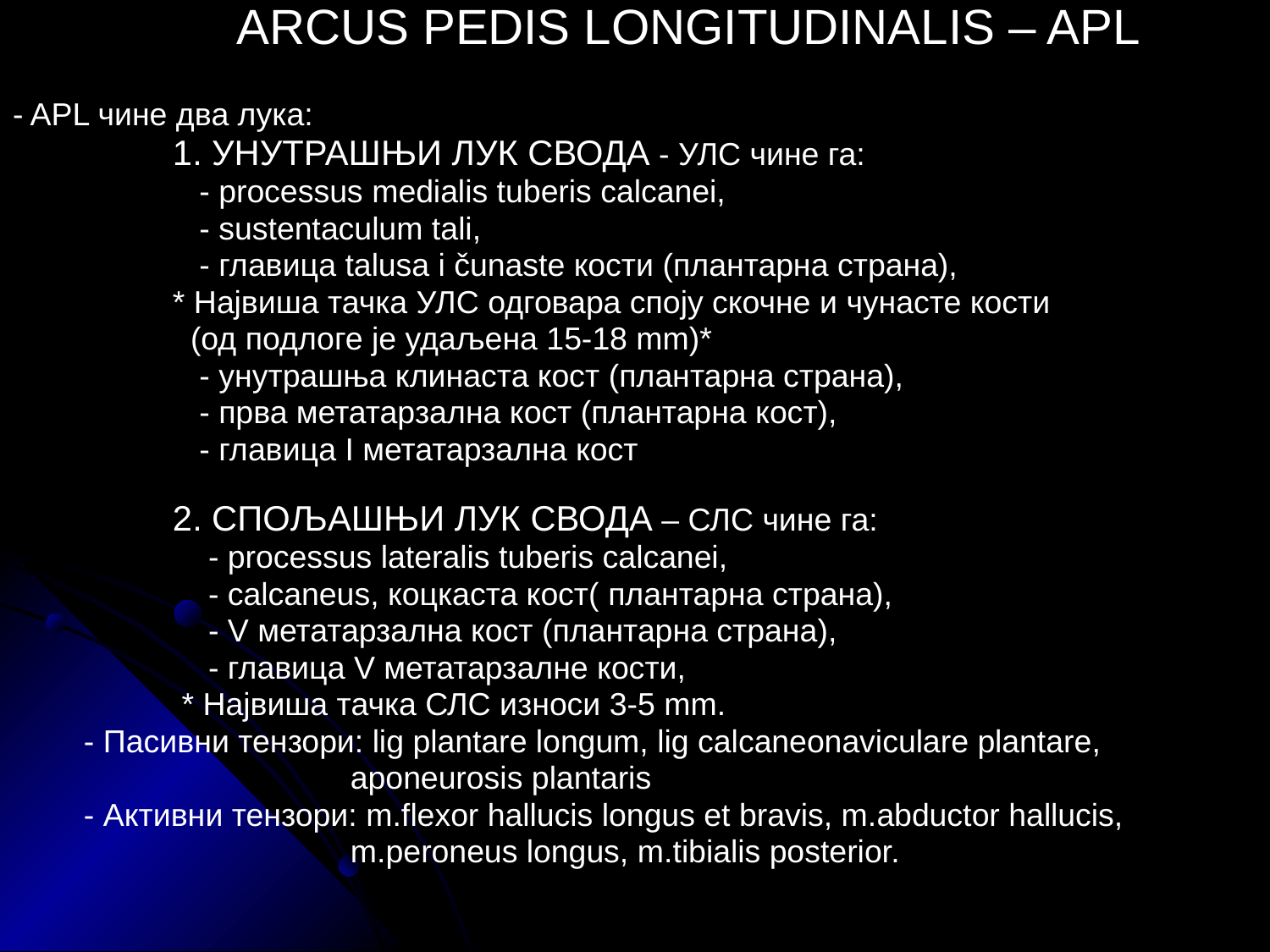

ARCUS PEDIS LONGITUDINALIS – APL

- APL чине два лука:
                  1. УНУТРАШЊИ ЛУК СВОДА - УЛС чине га:
                     - processus medialis tuberis calcanei,
                     - sustentaculum tali,
                     - главица talusa i čunaste кости (плантарна страна),
                  * Највиша тачка УЛС одговара споју скочне и чунасте кости
                    (од подлоге је удаљена 15-18 mm)*
                     - унутрашња клинаста кост (плантарна страна),
                     - прва метатарзална кост (плантарна кост),
                     - главица I метатарзална кост
                  2. СПОЉАШЊИ ЛУК СВОДА – СЛС чине га:
                      - processus lateralis tuberis calcanei,
                      - calcaneus, коцкаста кост( плантарна страна),
                      - V метатарзална кост (плантарна страна),
                      - главица V метатарзалне кости,
                   * Највиша тачка СЛС износи 3-5 mm.
        - Пасивни тензори: lig plantare longum, lig calcaneonaviculare plantare,
                                      aponeurosis plantaris
        - Активни тензори: m.flexor hallucis longus et bravis, m.abductor hallucis,
                                      m.peroneus longus, m.tibialis posterior.